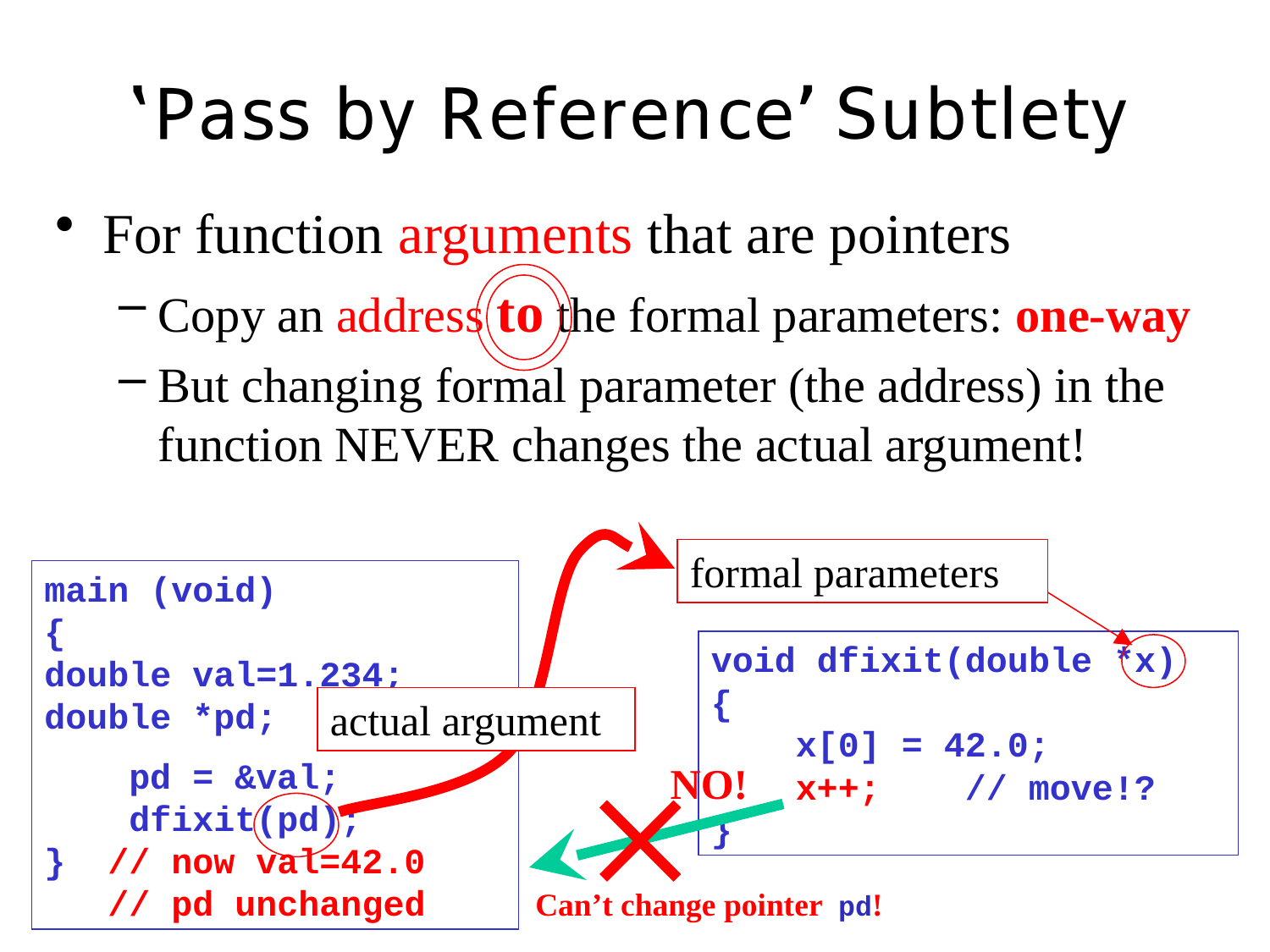

# ‘Pass by Reference’ Subtlety
For function arguments that are pointers
Copy an address to the formal parameters: one-way
But changing formal parameter (the address) in the function NEVER changes the actual argument!

formal parameters
main (void)
{
double val=1.234;
double *pd;
    pd = &val;
    dfixit(pd);
}  // now val=42.0
   // pd unchanged

void dfixit(double *x)
{
    x[0] = 42.0;
    x++;	// move!?
}

actual argument
NO!

Can’t change pointer  pd!